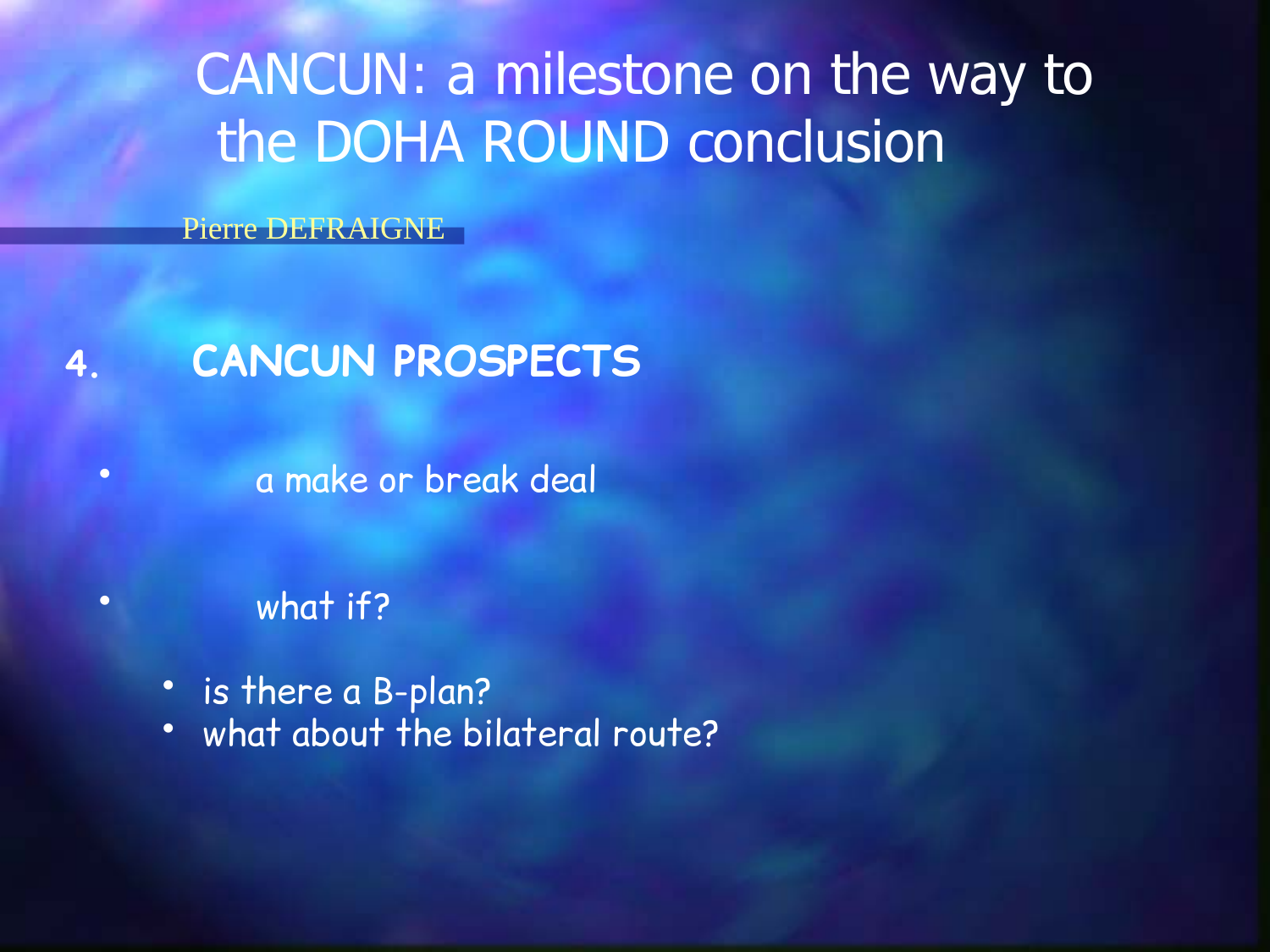

# CANCUN: a milestone on the way to the DOHA ROUND conclusion
Pierre DEFRAIGNE
4.	CANCUN PROSPECTS

	a make or break deal

 	what if?

 is there a B-plan?
 what about the bilateral route?